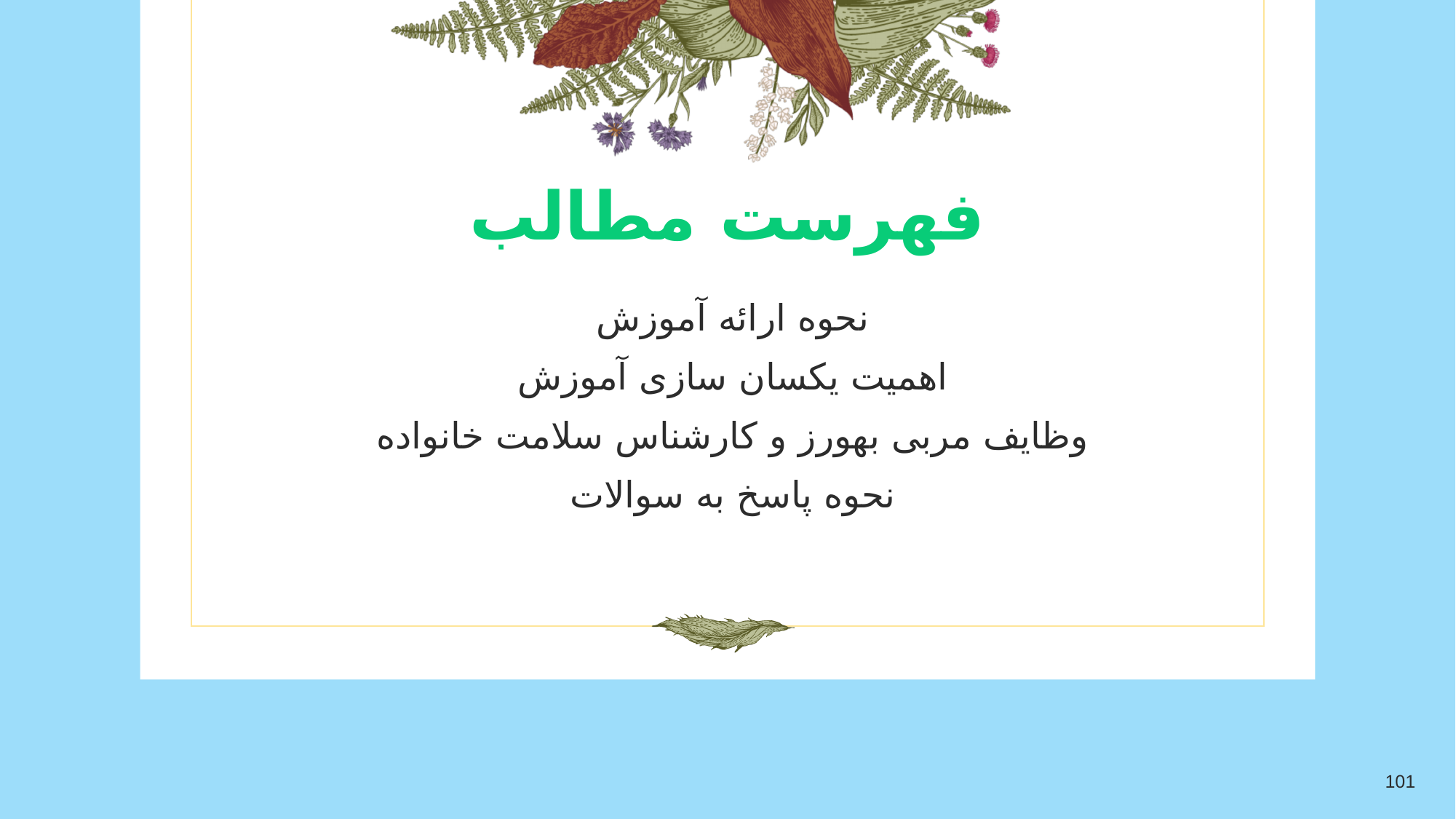

# فهرست مطالب
نحوه ارائه آموزش
اهمیت یکسان سازی آموزش
وظایف مربی بهورز و کارشناس سلامت خانواده
نحوه پاسخ به سوالات

101